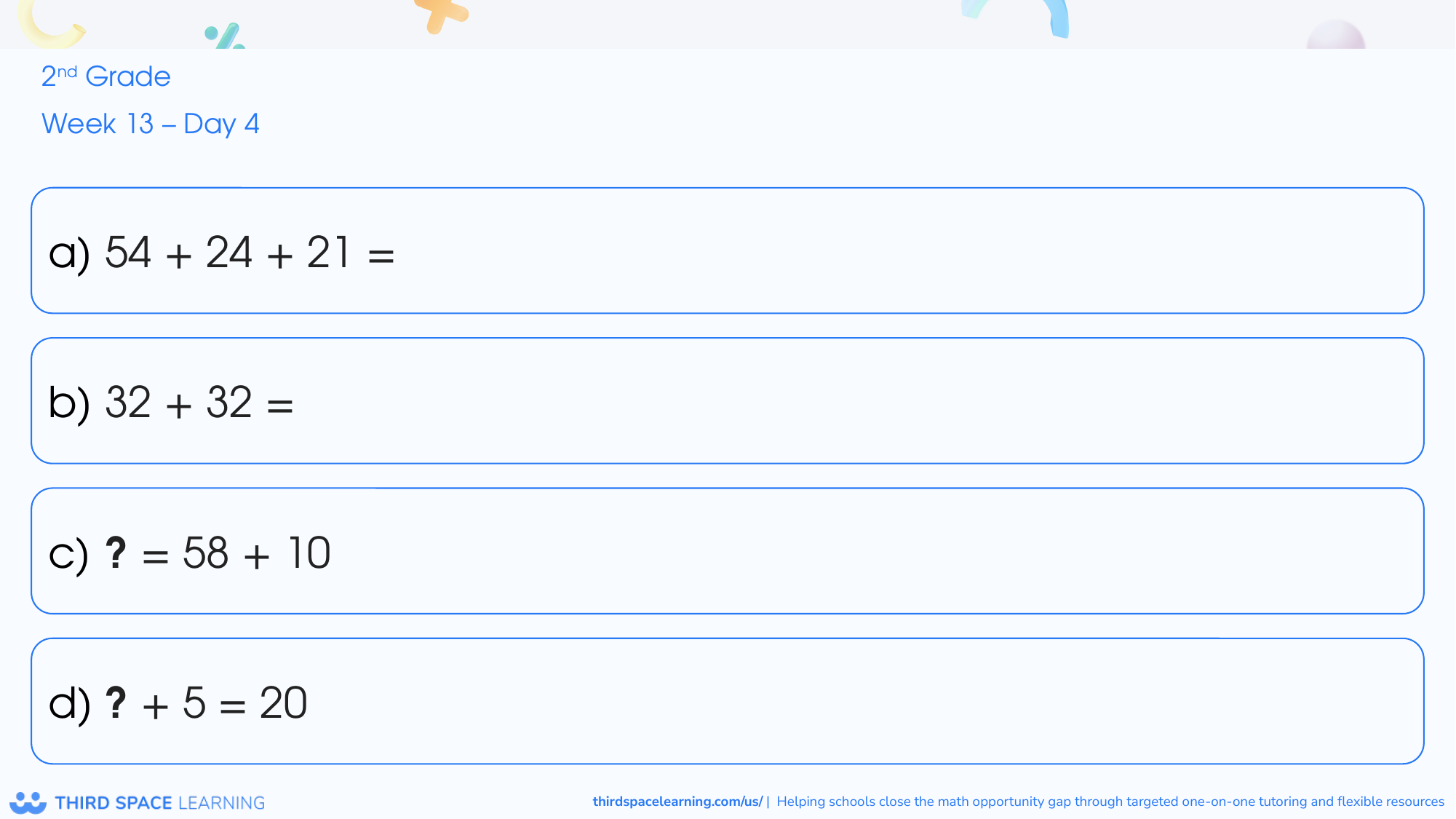

2nd Grade
Week 13 – Day 4
54 + 24 + 21 =
32 + 32 =
? = 58 + 10
? + 5 = 20